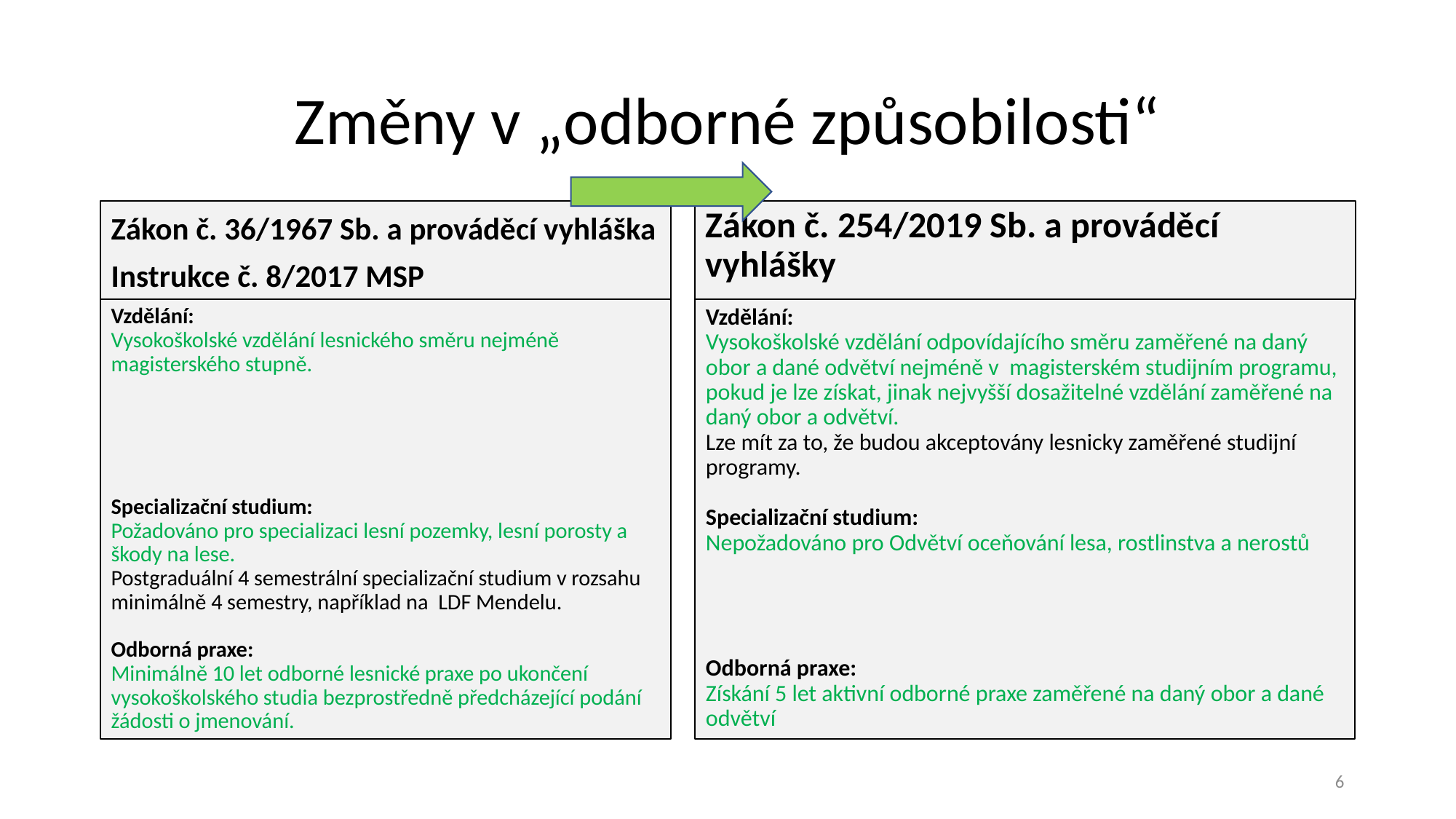

# Změny v „odborné způsobilosti“

Zákon č. 36/1967 Sb. a prováděcí vyhláška
Instrukce č. 8/2017 MSP
Zákon č. 254/2019 Sb. a prováděcí vyhlášky

Vzdělání:
Vysokoškolské vzdělání lesnického směru nejméně magisterského stupně.

Specializační studium:
Požadováno pro specializaci lesní pozemky, lesní porosty a škody na lese.
Postgraduální 4 semestrální specializační studium v rozsahu minimálně 4 semestry, například na  LDF Mendelu.

Odborná praxe:
Minimálně 10 let odborné lesnické praxe po ukončení vysokoškolského studia bezprostředně předcházející podání žádosti o jmenování.

Vzdělání:
Vysokoškolské vzdělání odpovídajícího směru zaměřené na daný obor a dané odvětví nejméně v  magisterském studijním programu, pokud je lze získat, jinak nejvyšší dosažitelné vzdělání zaměřené na daný obor a odvětví.
Lze mít za to, že budou akceptovány lesnicky zaměřené studijní programy.

Specializační studium:
Nepožadováno pro Odvětví oceňování lesa, rostlinstva a nerostů

Odborná praxe:
Získání 5 let aktivní odborné praxe zaměřené na daný obor a dané odvětví

6